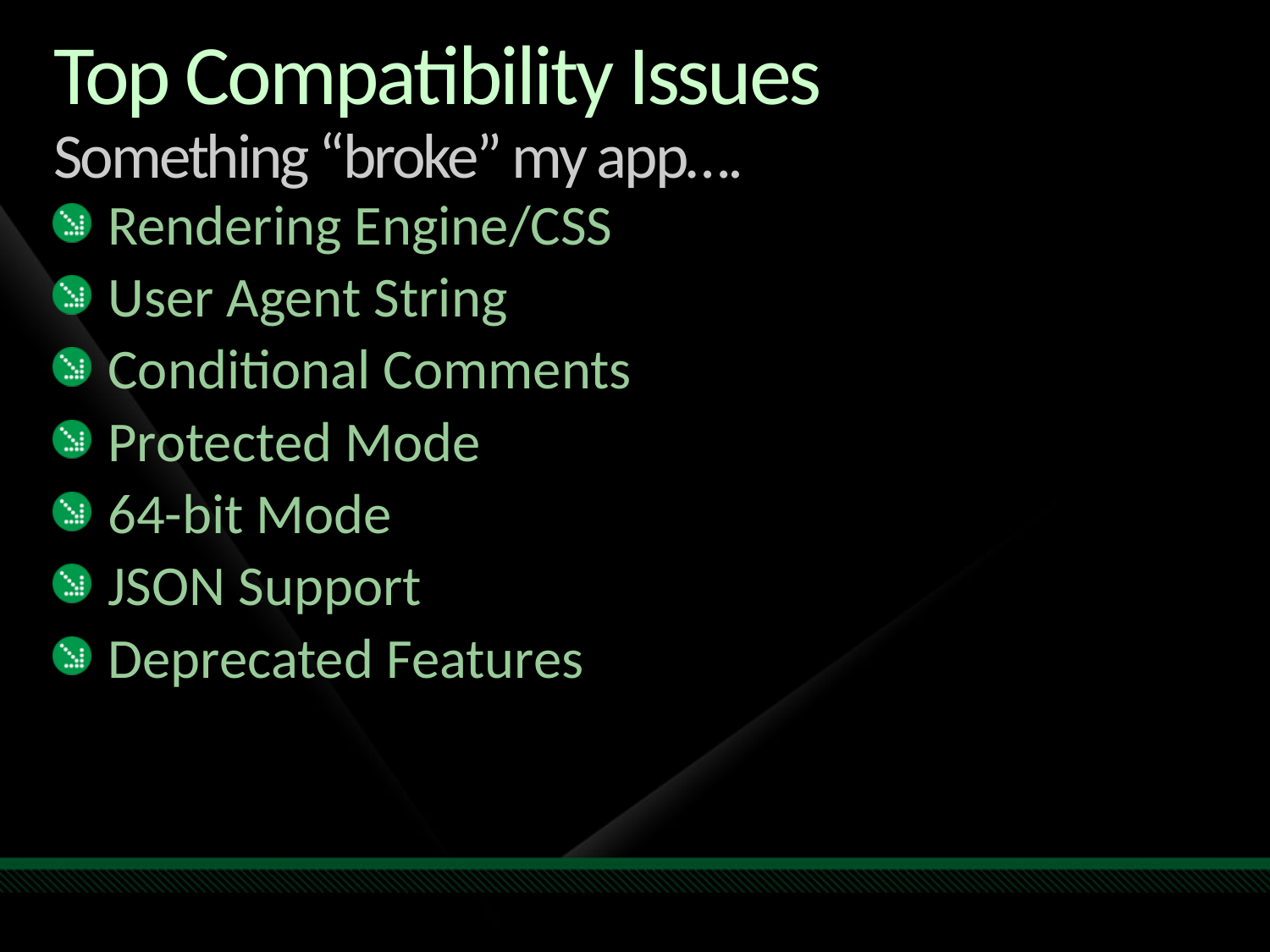

# Top Compatibility Issues Something “broke” my app….
Rendering Engine/CSS
User Agent String
Conditional Comments
Protected Mode
64-bit Mode
JSON Support
Deprecated Features